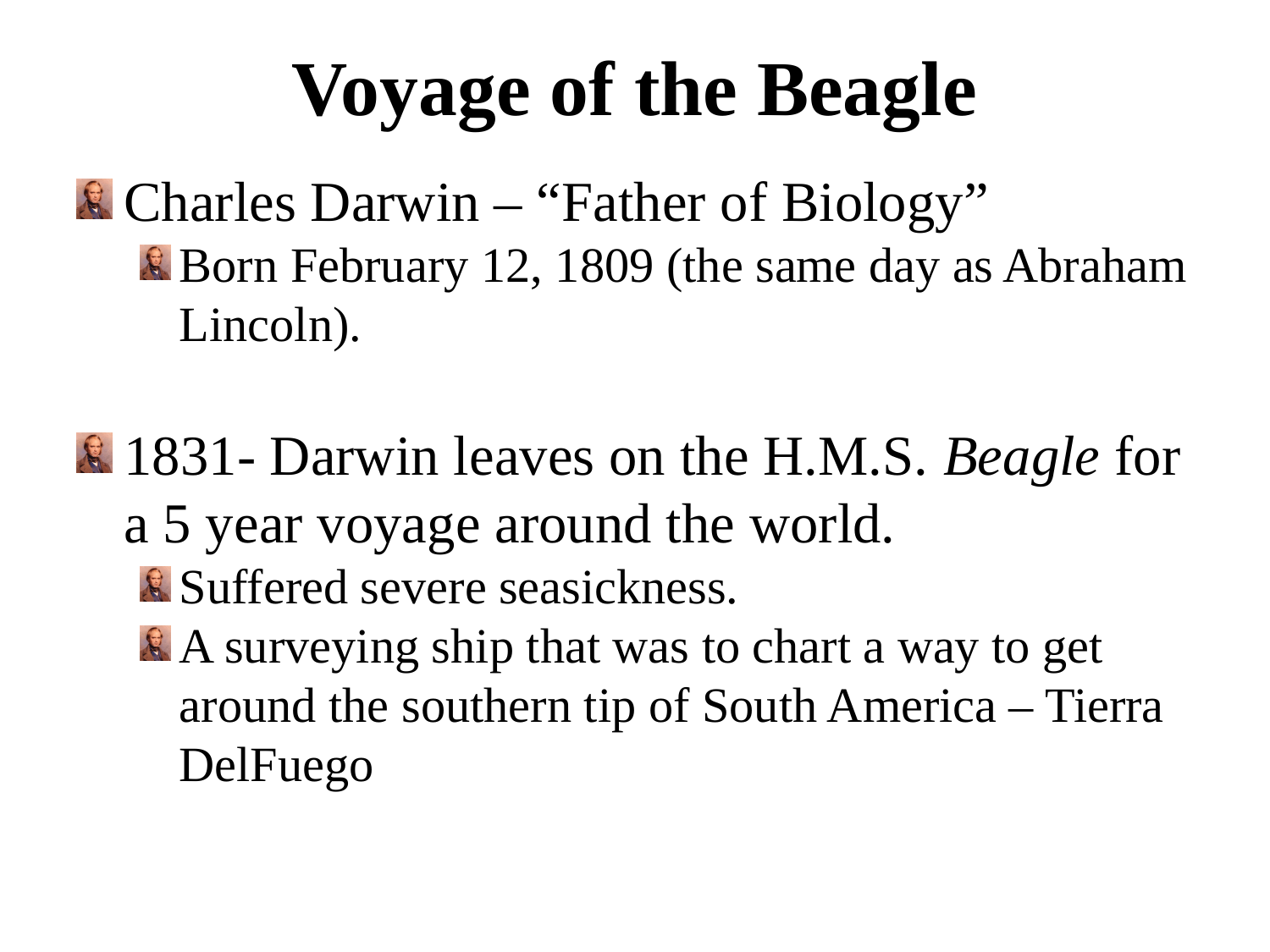

Voyage of the Beagle
Charles Darwin – “Father of Biology”
Born February 12, 1809 (the same day as Abraham Lincoln).

1831- Darwin leaves on the H.M.S. Beagle for a 5 year voyage around the world.
Suffered severe seasickness.
A surveying ship that was to chart a way to get around the southern tip of South America – Tierra DelFuego